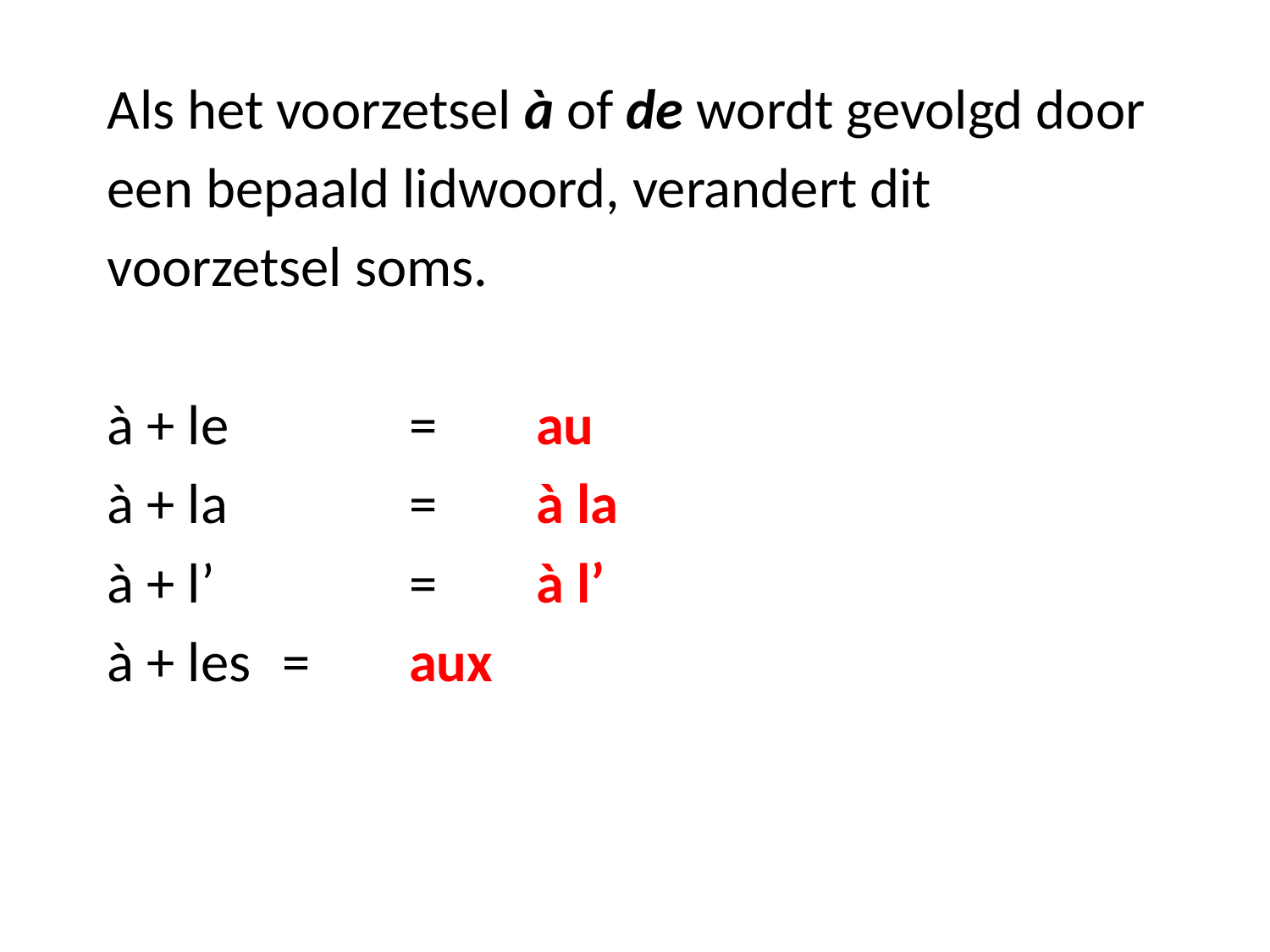

Als het voorzetsel à of de wordt gevolgd door
een bepaald lidwoord, verandert dit
voorzetsel soms.

à + le		= 	au
à + la		=	à la
à + l’		=	à l’
à + les	=	aux